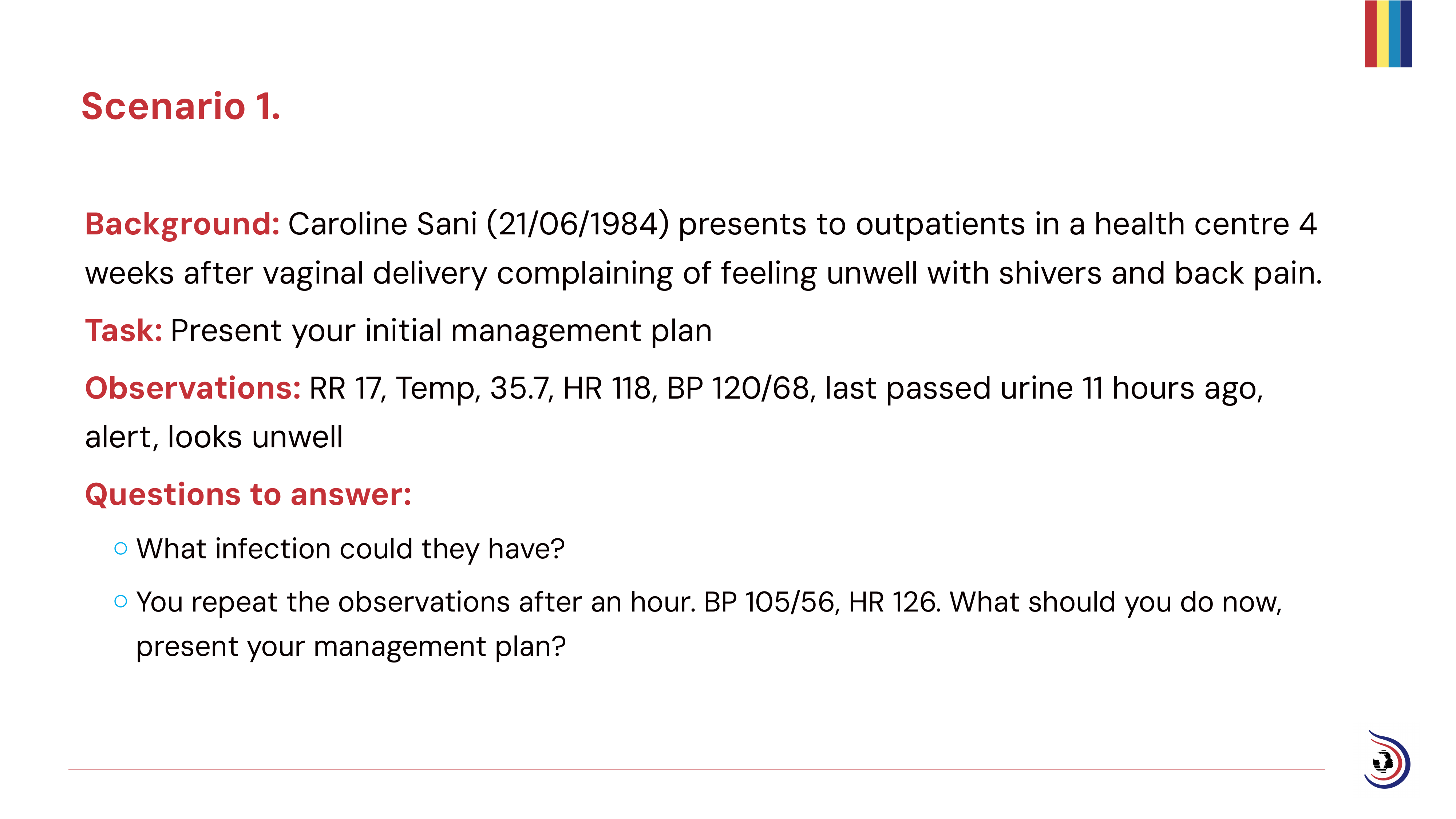

# Scenario 1.
Background: Caroline Sani (21/06/1984) presents to outpatients in a health centre 4 weeks after vaginal delivery complaining of feeling unwell with shivers and back pain.
Task: Present your initial management plan
Observations: RR 17, Temp, 35.7, HR 118, BP 120/68, last passed urine 11 hours ago, alert, looks unwell
Questions to answer:
What infection could they have?
You repeat the observations after an hour. BP 105/56, HR 126. What should you do now, present your management plan?